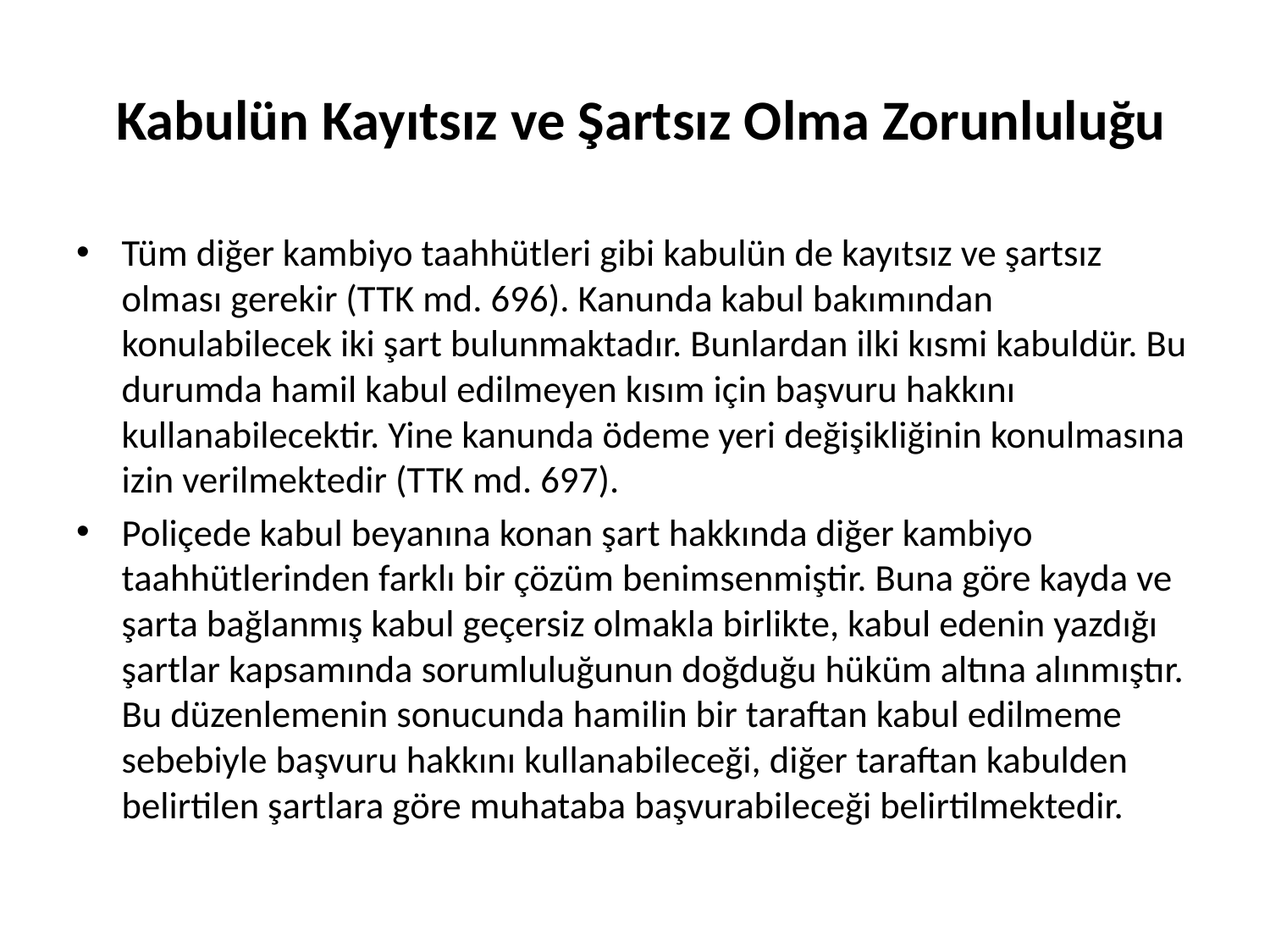

# Kabulün Kayıtsız ve Şartsız Olma Zorunluluğu
Tüm diğer kambiyo taahhütleri gibi kabulün de kayıtsız ve şartsız olması gerekir (TTK md. 696). Kanunda kabul bakımından konulabilecek iki şart bulunmaktadır. Bunlardan ilki kısmi kabuldür. Bu durumda hamil kabul edilmeyen kısım için başvuru hakkını kullanabilecektir. Yine kanunda ödeme yeri değişikliğinin konulmasına izin verilmektedir (TTK md. 697).
Poliçede kabul beyanına konan şart hakkında diğer kambiyo taahhütlerinden farklı bir çözüm benimsenmiştir. Buna göre kayda ve şarta bağlanmış kabul geçersiz olmakla birlikte, kabul edenin yazdığı şartlar kapsamında sorumluluğunun doğduğu hüküm altına alınmıştır. Bu düzenlemenin sonucunda hamilin bir taraftan kabul edilmeme sebebiyle başvuru hakkını kullanabileceği, diğer taraftan kabulden belirtilen şartlara göre muhataba başvurabileceği belirtilmektedir.